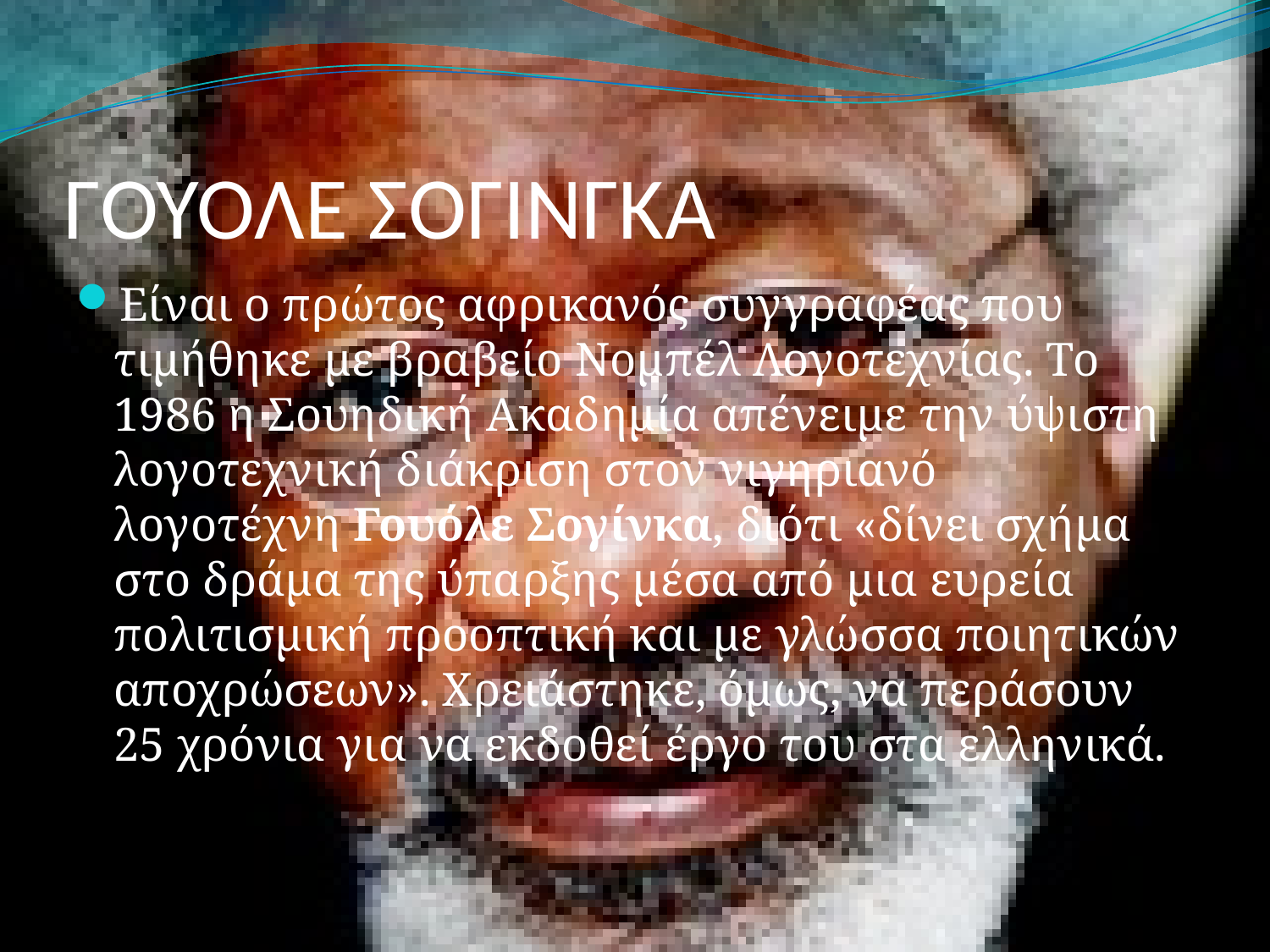

# ΓΟΥΟΛΕ ΣΟΓΙΝΓΚΑ
Είναι ο πρώτος αφρικανός συγγραφέας που τιμήθηκε με βραβείο Νομπέλ Λογοτεχνίας. Το 1986 η Σουηδική Ακαδημία απένειμε την ύψιστη λογοτεχνική διάκριση στον νιγηριανό λογοτέχνη Γουόλε Σογίνκα, διότι «δίνει σχήμα στο δράμα της ύπαρξης μέσα από μια ευρεία πολιτισμική προοπτική και με γλώσσα ποιητικών αποχρώσεων». Χρειάστηκε, όμως, να περάσουν 25 χρόνια για να εκδοθεί έργο του στα ελληνικά.